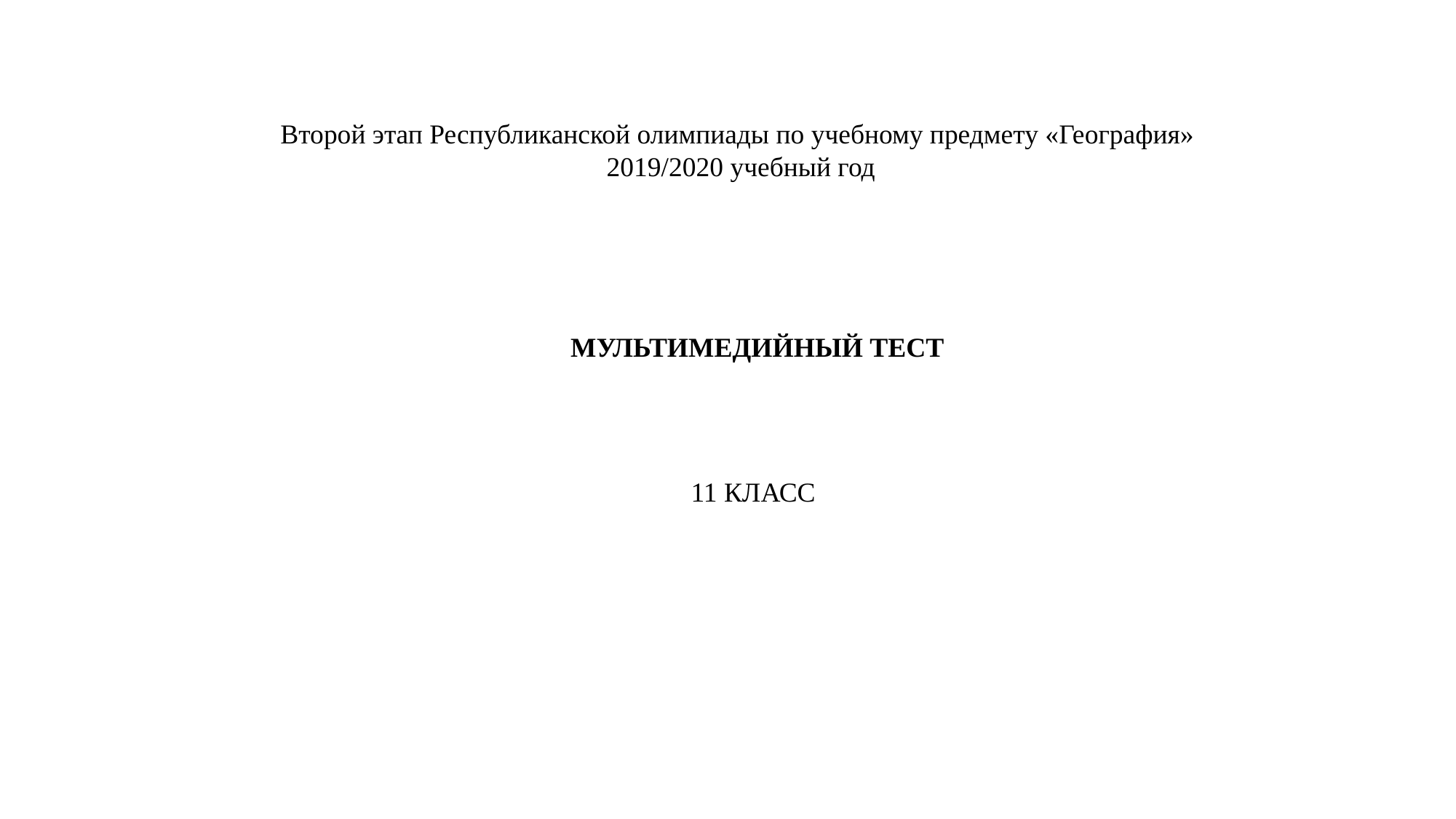

Второй этап Республиканской олимпиады по учебному предмету «География»
2019/2020 учебный год
МУЛЬТИМЕДИЙНЫЙ ТЕСТ
11 КЛАСС